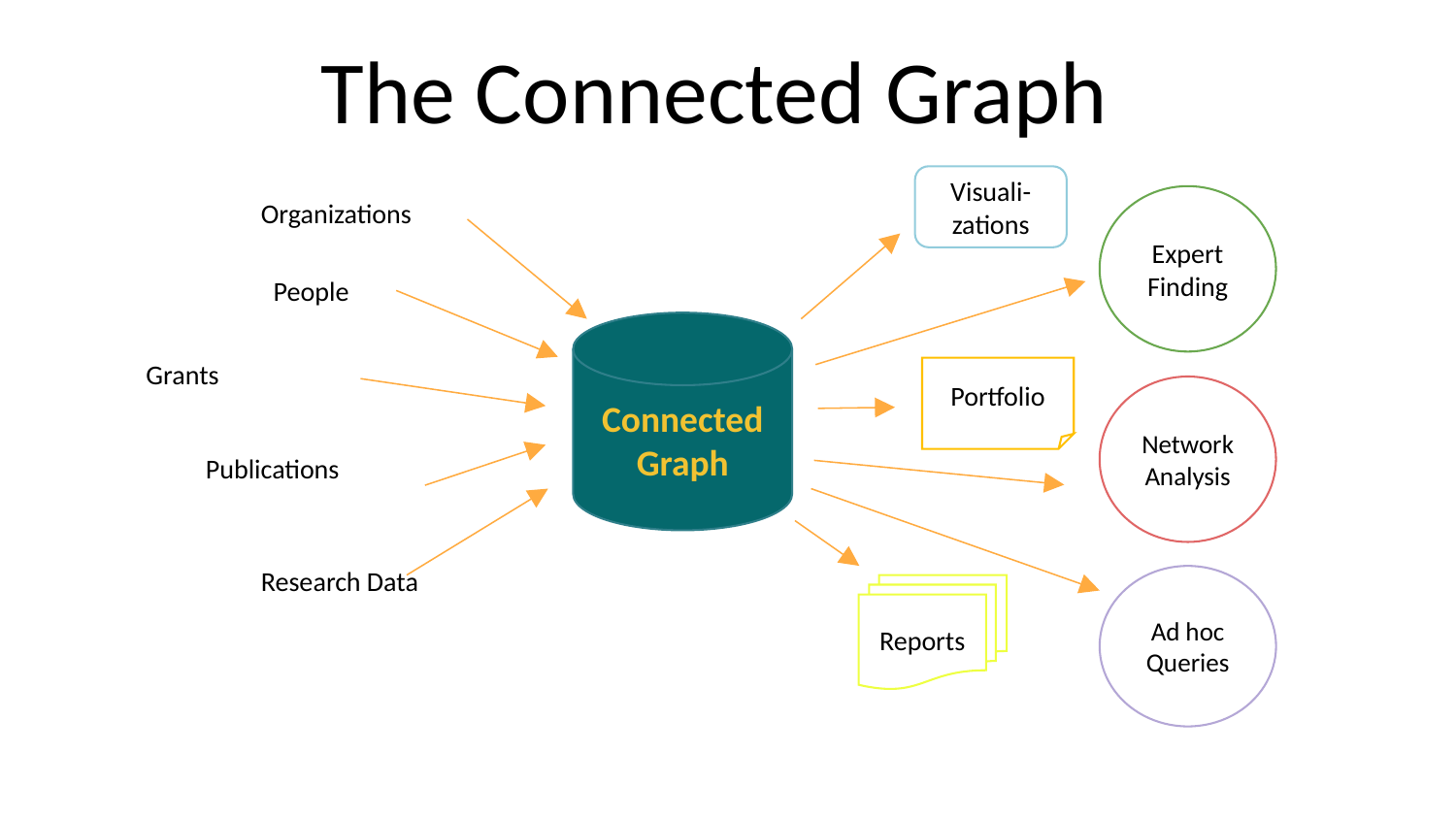

# The Connected Graph
Visuali-
zations
Expert
Finding
Organizations
People
Connected
Graph
Grants
Portfolio
Network
Analysis
Publications
Research Data
Ad hoc
Queries
Reports